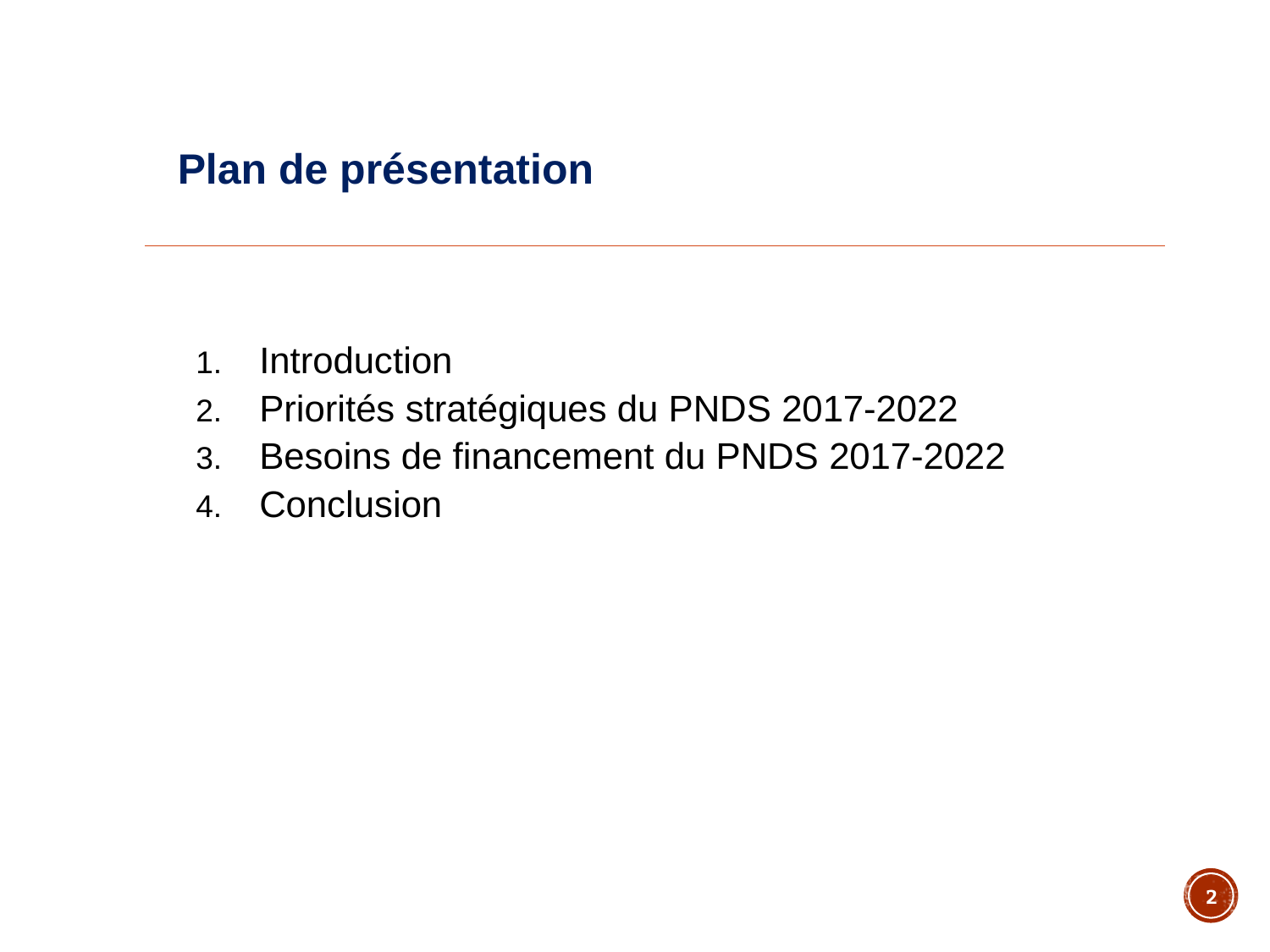

# Plan de présentation
Introduction
Priorités stratégiques du PNDS 2017-2022
Besoins de financement du PNDS 2017-2022
Conclusion

2